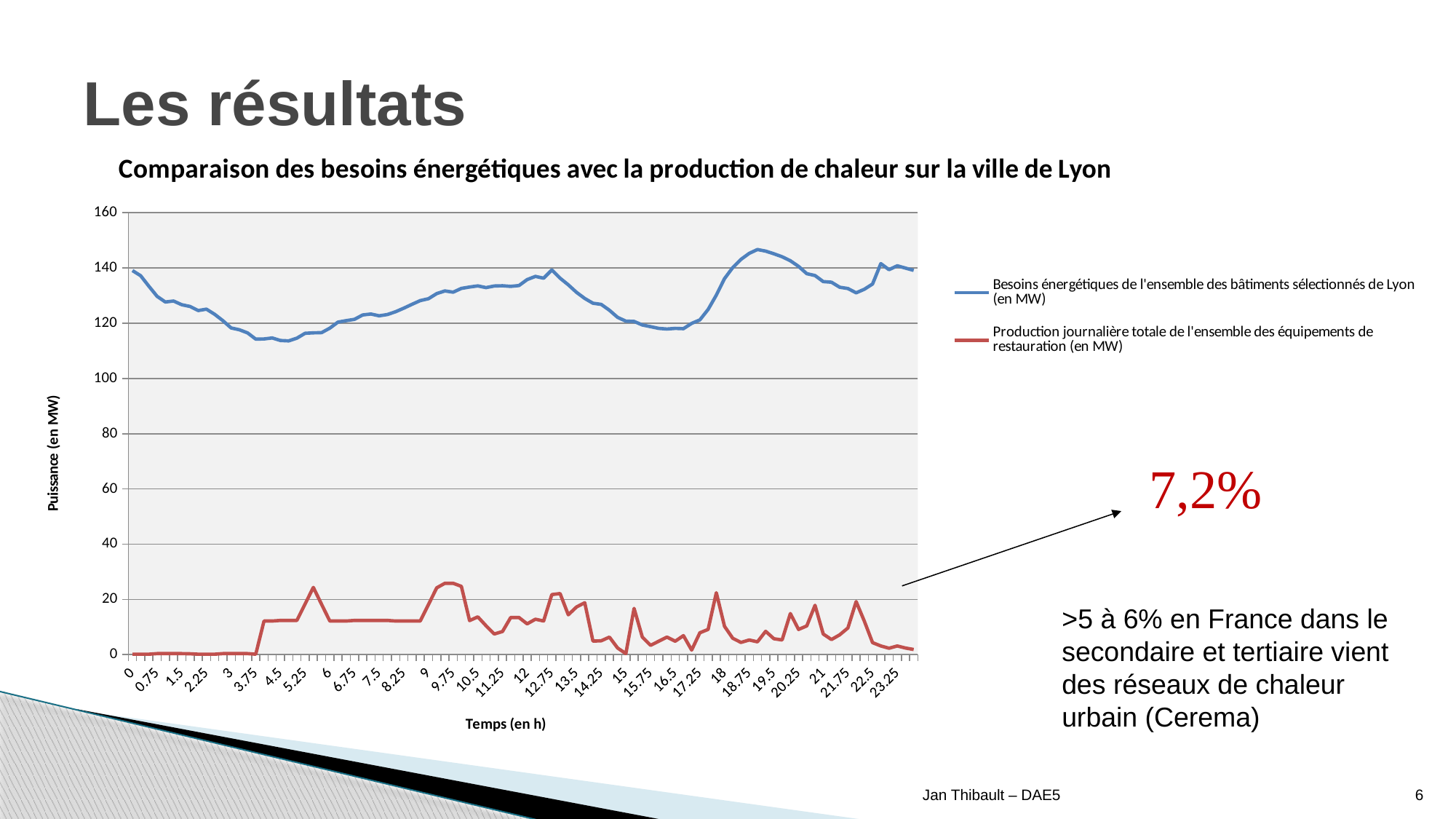

# Les résultats

### Chart: Comparaison des besoins énergétiques avec la production de chaleur sur la ville de Lyon

| Category | Besoins énergétiques de l'ensemble des bâtiments sélectionnés de Lyon (en MW) | Production journalière totale de l'ensemble des équipements de restauration (en MW) |
|---|---|---|
| 0 | 139.061108915408 | 0.1494 |
| 0.25 | 137.191020769444 | 0.1494 |
| 0.5 | 133.38833456734 | 0.1494 |
| 0.75 | 129.721086503941 | 0.3735 |
| 1 | 127.684305264184 | 0.3735 |
| 1.25 | 128.025505190537 | 0.3735 |
| 1.5 | 126.68154212185 | 0.3735 |
| 1.75 | 126.064256758905 | 0.2988 |
| 2 | 124.587460131101 | 0.1494 |
| 2.25 | 125.087539412474 | 0.1494 |
| 2.5 | 123.217451266508 | 0.1494 |
| 2.75 | 120.912398328932 | 0.3735 |
| 3 | 118.276563783365 | 0.3735 |
| 3.25 | 117.622814306154 | 0.3735 |
| 3.5 | 116.492426763884 | 0.3735 |
| 3.75 | 114.239465418118 | 0.1494 |
| 4 | 114.301975328289 | 12.157399999999999 |
| 4.25 | 114.650988993414 | 12.157399999999999 |
| 4.5 | 113.736781557155 | 12.3815 |
| 4.75 | 113.598738838859 | 12.3815 |
| 5 | 114.570247026109 | 12.3815 |
| 5.25 | 116.356988625179 | 18.3575 |
| 5.5 | 116.502845082247 | 24.3335 |
| 5.75 | 116.578377890371 | 18.208099999999998 |
| 6 | 118.201030975241 | 12.157399999999999 |
| 6.25 | 120.394086990426 | 12.157399999999999 |
| 6.5 | 120.933234965656 | 12.157399999999999 |
| 6.75 | 121.38903639399 | 12.3815 |
| 7 | 122.980434523774 | 12.3815 |
| 7.25 | 123.324239029719 | 12.3815 |
| 7.5 | 122.662675813736 | 12.3815 |
| 7.75 | 123.134104719613 | 12.3815 |
| 8 | 124.155099919081 | 12.157399999999999 |
| 8.25 | 125.441762236779 | 12.157399999999999 |
| 8.5 | 126.837816897277 | 12.157399999999999 |
| 8.75 | 128.179175386376 | 12.157399999999999 |
| 9 | 128.869388977854 | 18.1334 |
| 9.25 | 130.713431327914 | 24.184099999999997 |
| 9.5 | 131.677125776393 | 25.8275 |
| 9.75 | 131.226533507239 | 25.8275 |
| 10 | 132.599146951424 | 24.707 |
| 10.25 | 133.104435391977 | 12.3255 |
| 10.5 | 133.49512233055 | 13.6701 |
| 10.75 | 132.883046126785 | 10.458 |
| 11 | 133.469076534644 | 7.47 |
| 11.25 | 133.547213922359 | 8.3664 |
| 11.5 | 133.331033816348 | 13.446 |
| 11.75 | 133.630560469254 | 13.446 |
| 12 | 135.792361529354 | 11.1303 |
| 12.25 | 136.943585708347 | 12.81105 |
| 12.5 | 136.292440810727 | 12.1761 |
| 12.75 | 139.266870703057 | 21.7377 |
| 13 | 136.31067286786 | 22.1112 |
| 13.25 | 133.885809269122 | 14.4171 |
| 13.5 | 131.161419017477 | 17.2557 |
| 13.75 | 128.950130945159 | 18.78705 |
| 14 | 127.231108415441 | 4.89285 |
| 14.25 | 126.814375680964 | 5.004899999999999 |
| 14.5 | 124.689038735131 | 6.3495 |
| 14.75 | 122.110504940554 | 2.3904 |
| 15 | 120.732682337189 | 0.3735 |
| 15.25 | 120.638917471931 | 16.7328 |
| 15.5 | 119.354859733824 | 6.3495 |
| 15.75 | 118.753201848423 | 3.3615 |
| 16 | 118.117684428346 | 4.8555 |
| 16.25 | 117.885876844793 | 6.3495 |
| 16.5 | 118.122893587526 | 4.8555 |
| 16.75 | 118.013501244725 | 6.8724 |
| 17 | 119.922658084549 | 1.6434000000000002 |
| 17.25 | 121.196297504295 | 7.9182 |
| 17.5 | 124.978147069674 | 9.1134 |
| 17.75 | 130.14823755678 | 22.41 |
| 18 | 136.154398092431 | 10.2339 |
| 18.25 | 140.142009445458 | 5.9013 |
| 18.5 | 143.108625599017 | 4.4073 |
| 18.75 | 145.288658716249 | 5.3037 |
| 19 | 146.674295058387 | 4.631399999999999 |
| 19.25 | 146.085660070938 | 8.4411 |
| 19.5 | 145.121965622459 | 5.7519 |
| 19.75 | 144.051483410772 | 5.3037 |
| 20 | 142.603337158463 | 14.8653 |
| 20.25 | 140.574369657478 | 9.1134 |
| 20.5 | 137.925512213958 | 10.383299999999998 |
| 20.75 | 137.245716940843 | 17.8533 |
| 21 | 135.063079244019 | 7.47 |
| 21.25 | 134.836480819647 | 5.4531 |
| 21.5 | 133.015879685901 | 7.1712 |
| 21.75 | 132.560078257566 | 9.636299999999999 |
| 22 | 130.989516764506 | 19.1979 |
| 22.25 | 132.291806559747 | 12.1014 |
| 22.5 | 134.182731342435 | 4.3326 |
| 22.75 | 141.564109901862 | 3.1374 |
| 23 | 139.373658466266 | 2.3156999999999996 |
| 23.25 | 140.782736024717 | 3.1374 |
| 23.5 | 139.951875135353 | 2.3904 |
| 23.75 | 139.1184096664 | 1.8675 |
>5 à 6% en France dans le secondaire et tertiaire vient des réseaux de chaleur urbain (Cerema)
Jan Thibault – DAE5
6